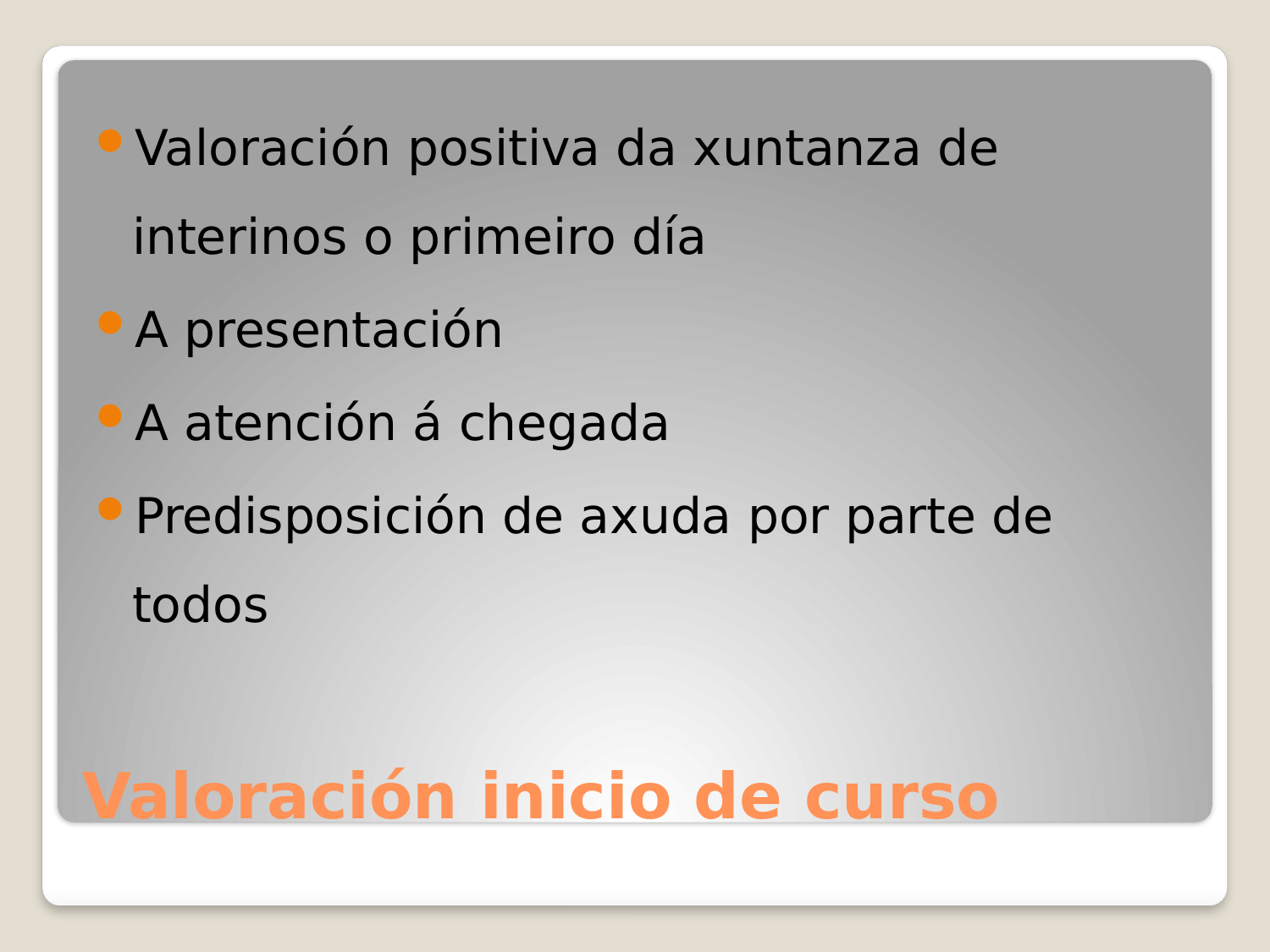

Valoración positiva da xuntanza de interinos o primeiro día
A presentación
A atención á chegada
Predisposición de axuda por parte de todos
# Valoración inicio de curso